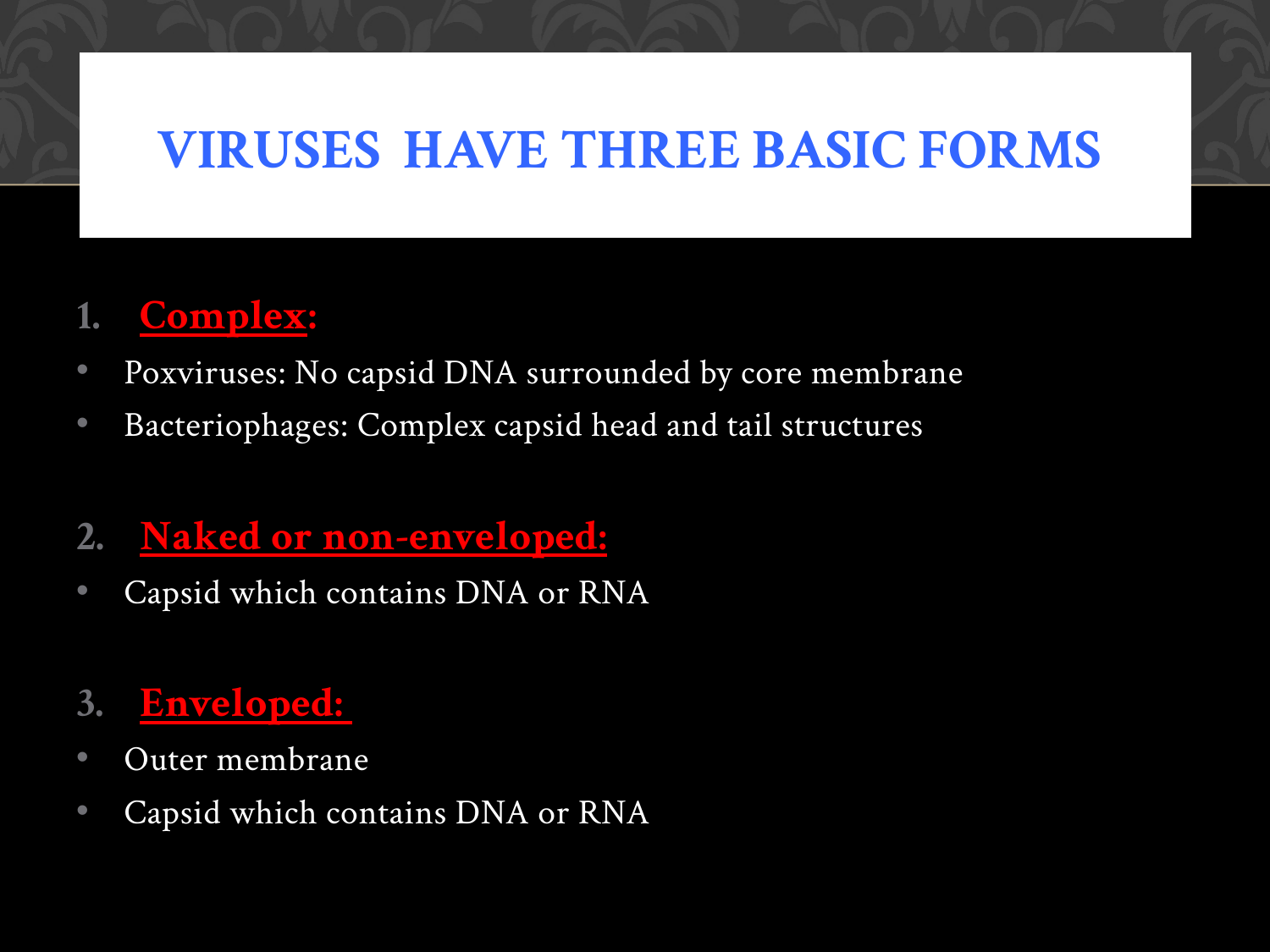

Viruses  have three basic forms
#
Complex:
Poxviruses: No capsid DNA surrounded by core membrane
Bacteriophages: Complex capsid head and tail structures

Naked or non-enveloped:
Capsid which contains DNA or RNA

Enveloped:
Outer membrane
Capsid which contains DNA or RNA